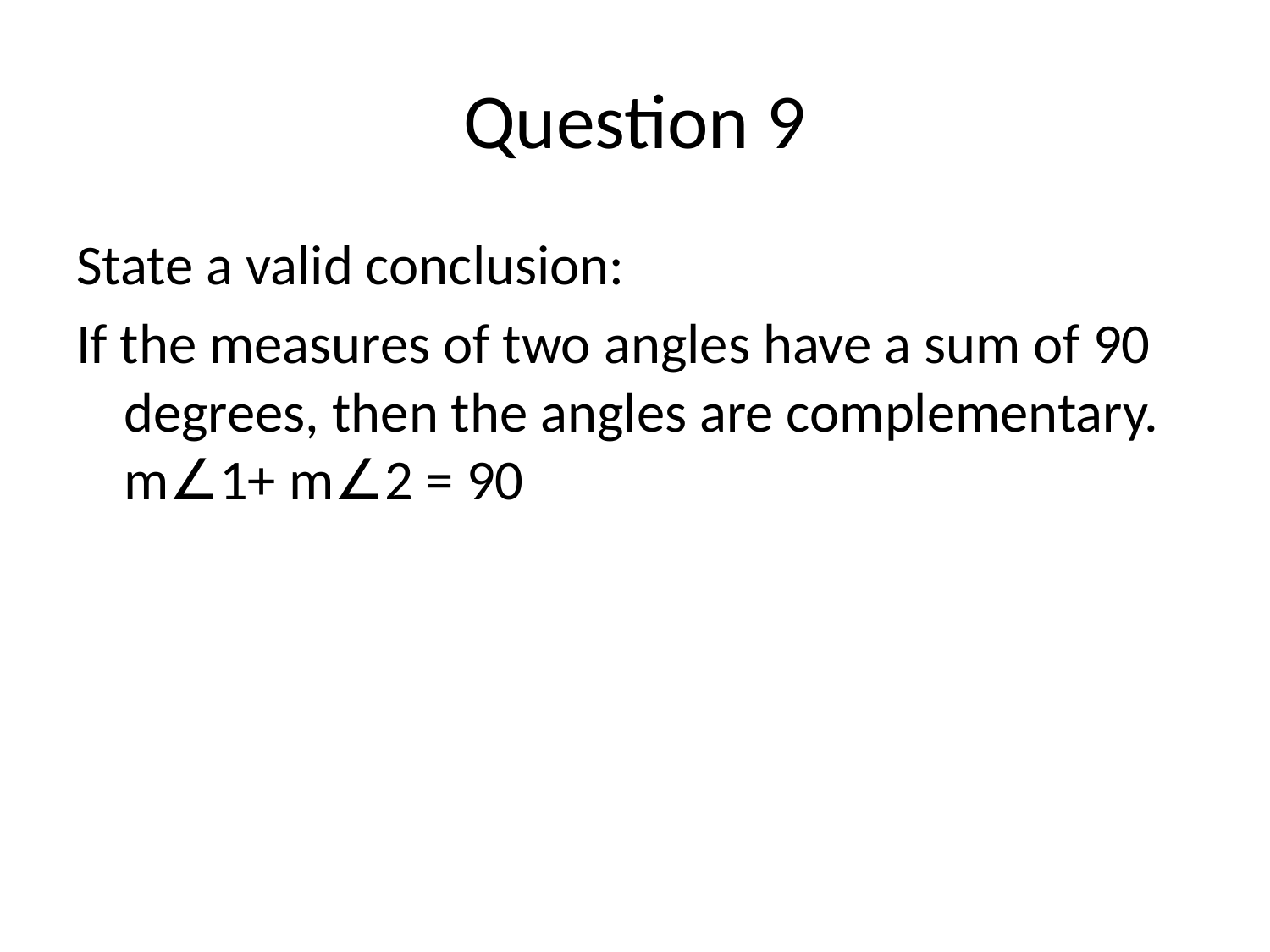

# Question 9
State a valid conclusion:
If the measures of two angles have a sum of 90 degrees, then the angles are complementary.
m∠1+ m∠2 = 90